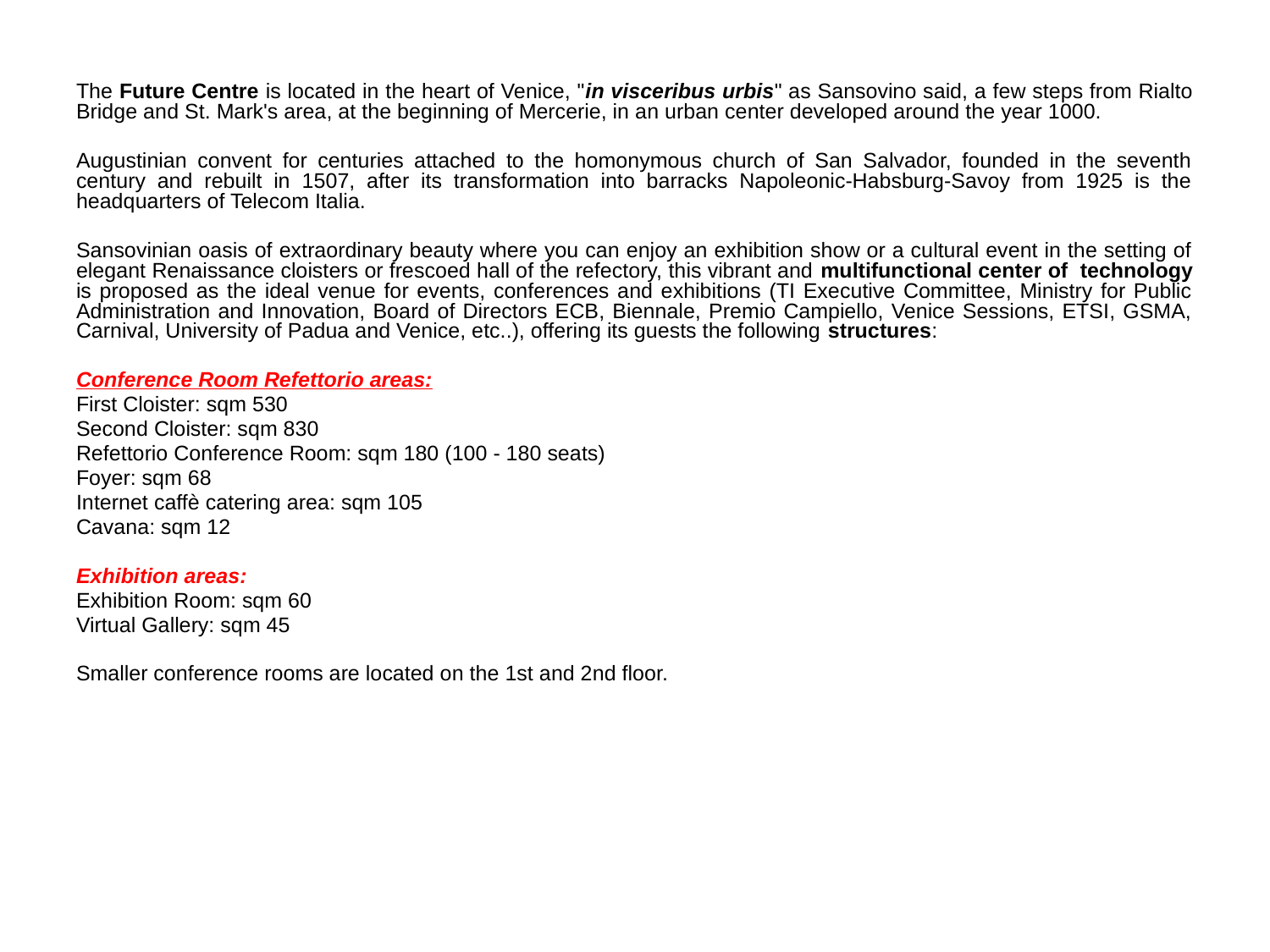

The Future Centre is located in the heart of Venice, "in visceribus urbis" as Sansovino said, a few steps from Rialto Bridge and St. Mark's area, at the beginning of Mercerie, in an urban center developed around the year 1000.

Augustinian convent for centuries attached to the homonymous church of San Salvador, founded in the seventh century and rebuilt in 1507, after its transformation into barracks Napoleonic-Habsburg-Savoy from 1925 is the headquarters of Telecom Italia.

Sansovinian oasis of extraordinary beauty where you can enjoy an exhibition show or a cultural event in the setting of elegant Renaissance cloisters or frescoed hall of the refectory, this vibrant and multifunctional center of  technology is proposed as the ideal venue for events, conferences and exhibitions (TI Executive Committee, Ministry for Public Administration and Innovation, Board of Directors ECB, Biennale, Premio Campiello, Venice Sessions, ETSI, GSMA, Carnival, University of Padua and Venice, etc..), offering its guests the following structures:

Conference Room Refettorio areas:
First Cloister: sqm 530
Second Cloister: sqm 830
Refettorio Conference Room: sqm 180 (100 - 180 seats)
Foyer: sqm 68
Internet caffè catering area: sqm 105
Cavana: sqm 12

Exhibition areas:
Exhibition Room: sqm 60
Virtual Gallery: sqm 45

Smaller conference rooms are located on the 1st and 2nd floor.